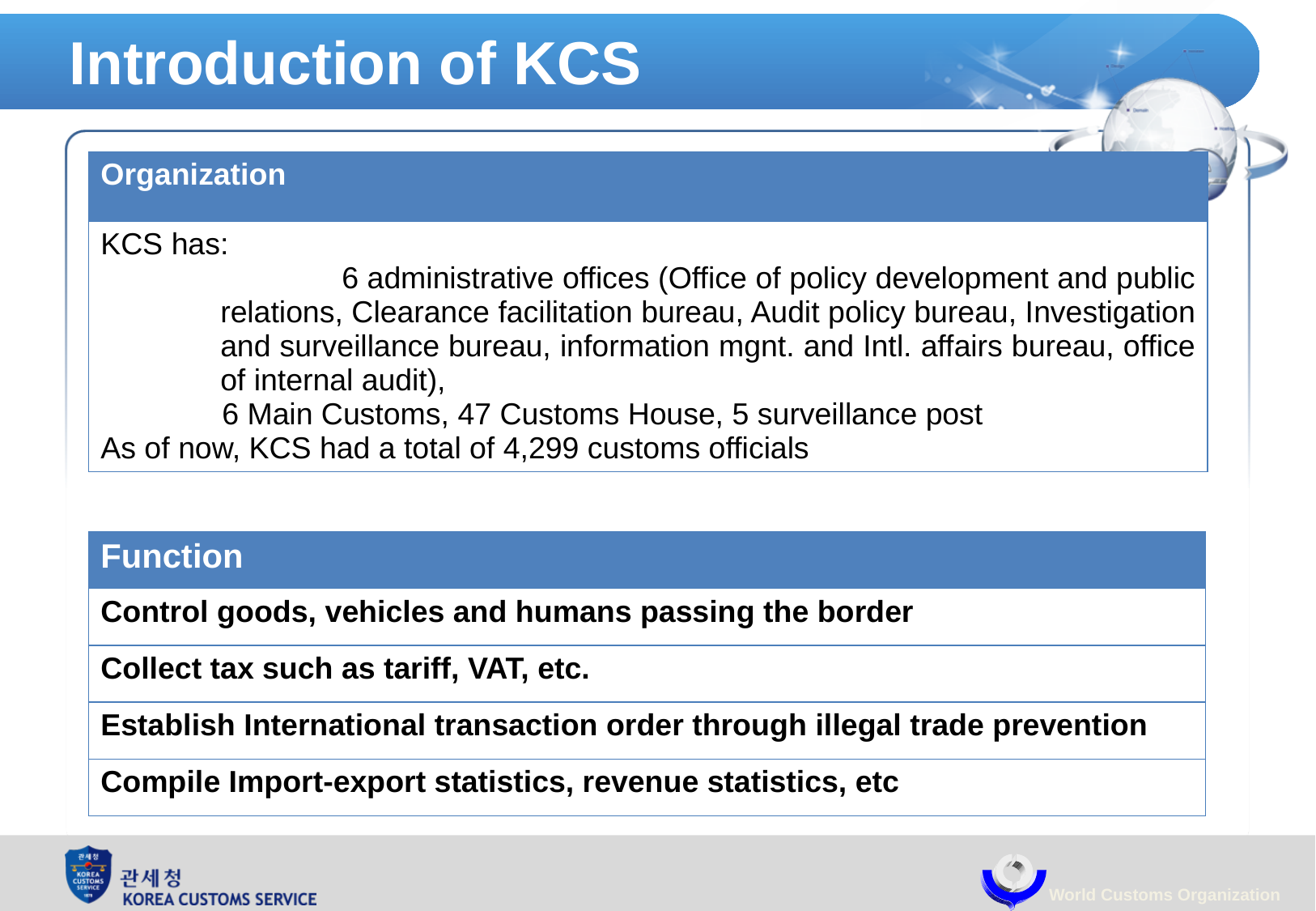

# Introduction of KCS
| Organization |
| --- |
| KCS has: 6 administrative offices (Office of policy development and public relations, Clearance facilitation bureau, Audit policy bureau, Investigation and surveillance bureau, information mgnt. and Intl. affairs bureau, office of internal audit), 6 Main Customs, 47 Customs House, 5 surveillance post As of now, KCS had a total of 4,299 customs officials |
| Function |
| --- |
| Control goods, vehicles and humans passing the border |
| Collect tax such as tariff, VAT, etc. |
| Establish International transaction order through illegal trade prevention |
| Compile Import-export statistics, revenue statistics, etc |